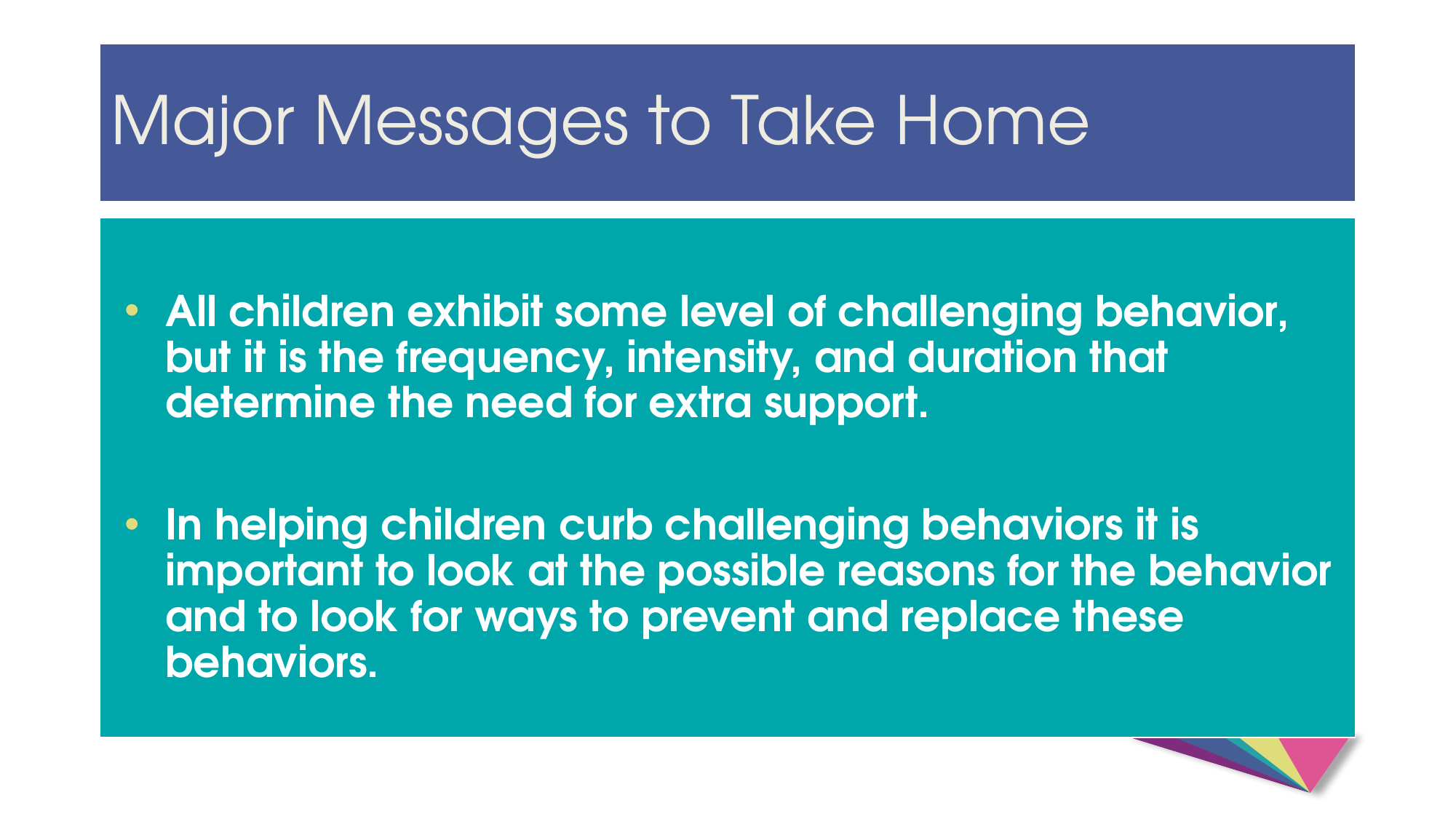

# Major Messages to Take Home

All children exhibit some level of challenging behavior, but it is the frequency, intensity, and duration that determine the need for extra support.

In helping children curb challenging behaviors it is important to look at the possible reasons for the behavior and to look for ways to prevent and replace these behaviors.